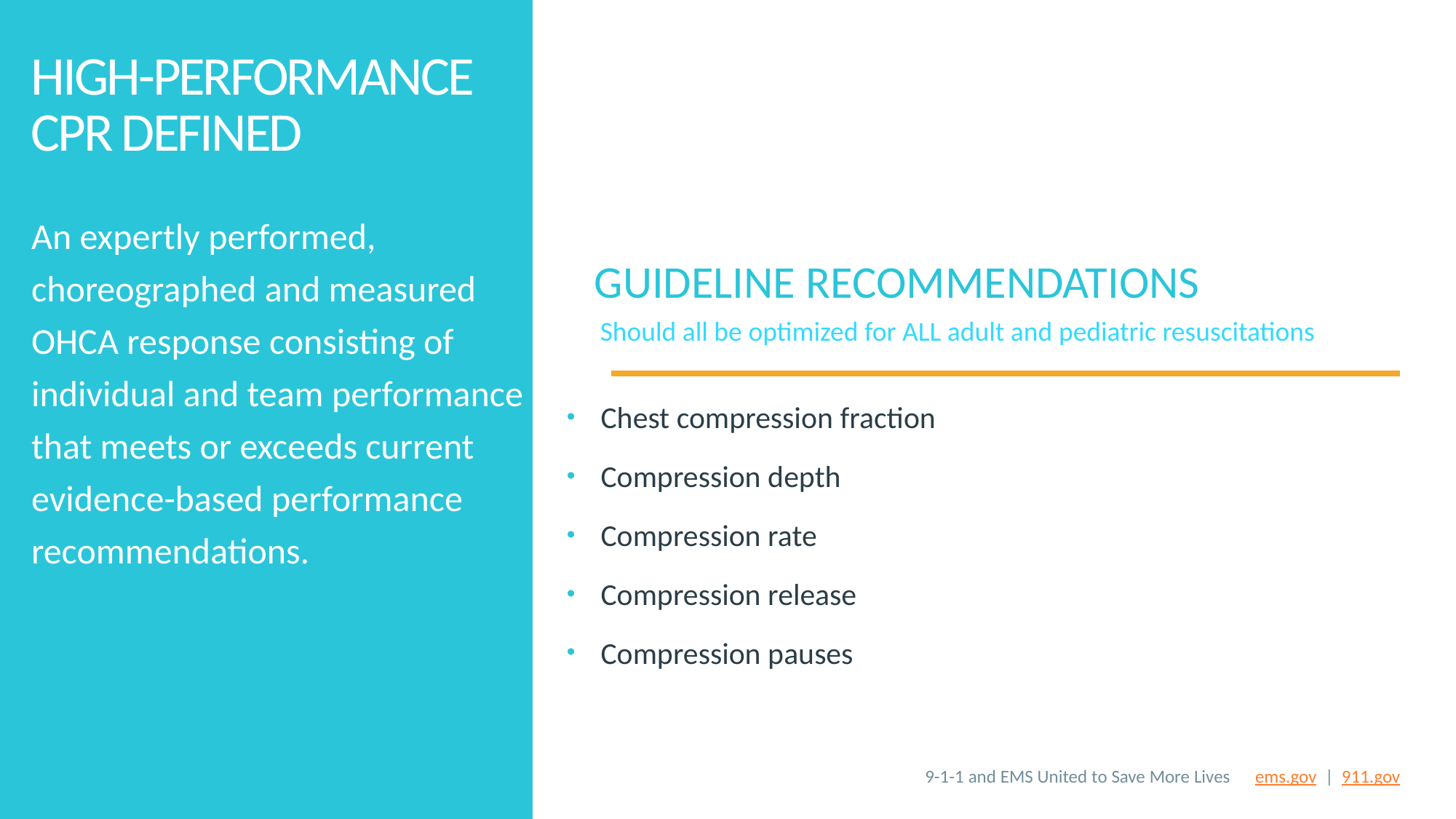

HIGH-PERFORMANCE
CPR DEFINED
GUIDELINE RECOMMENDATIONS
An expertly performed, choreographed and measured OHCA response consisting of individual and team performance that meets or exceeds current evidence-based performance recommendations.

Should all be optimized for ALL adult and pediatric resuscitations

Chest compression fraction
Compression depth
Compression rate
Compression release
Compression pauses